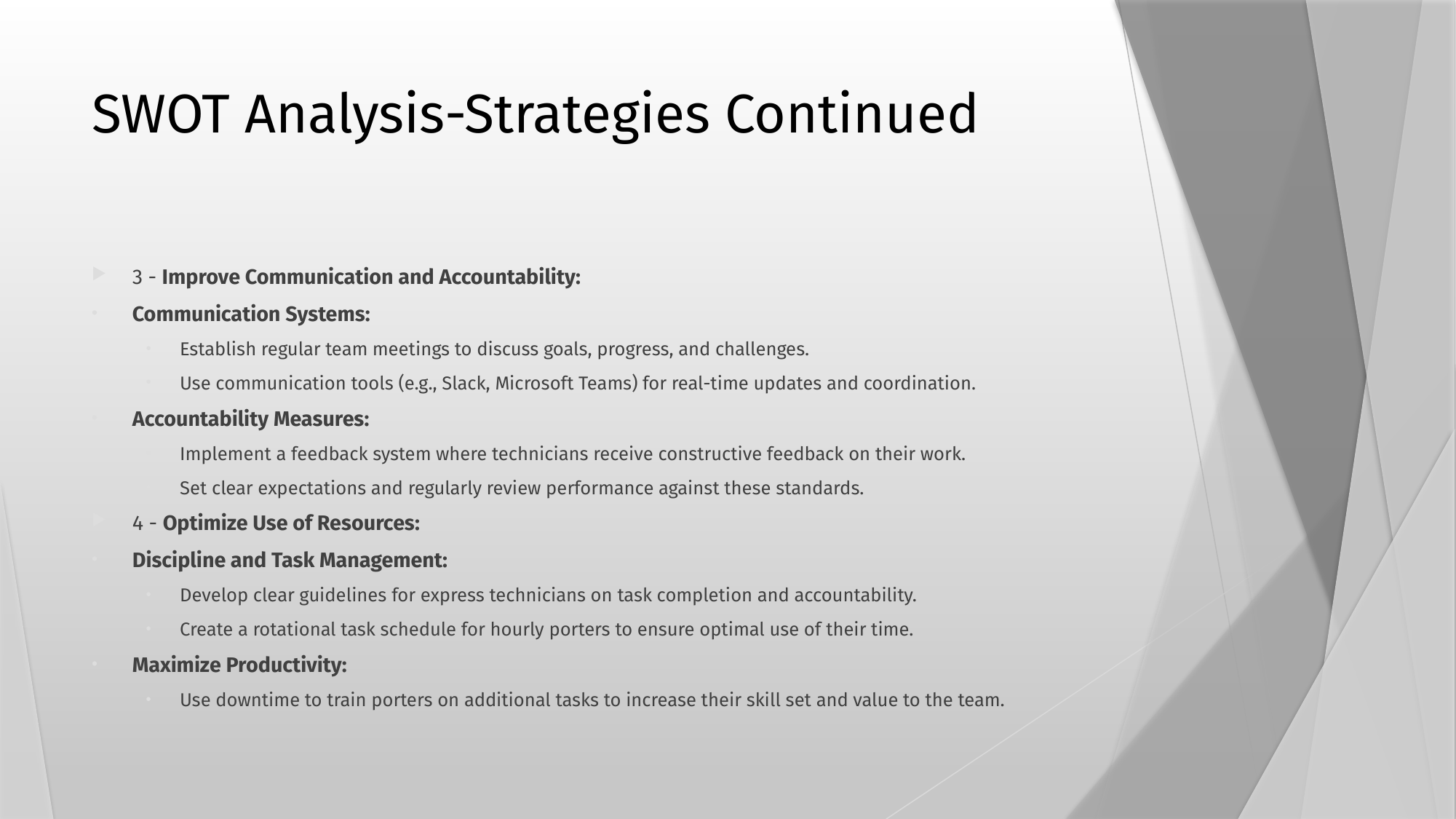

# SWOT Analysis-Strategies Continued
3 - Improve Communication and Accountability:
Communication Systems:
Establish regular team meetings to discuss goals, progress, and challenges.
Use communication tools (e.g., Slack, Microsoft Teams) for real-time updates and coordination.
Accountability Measures:
Implement a feedback system where technicians receive constructive feedback on their work.
Set clear expectations and regularly review performance against these standards.
4 - Optimize Use of Resources:
Discipline and Task Management:
Develop clear guidelines for express technicians on task completion and accountability.
Create a rotational task schedule for hourly porters to ensure optimal use of their time.
Maximize Productivity:
Use downtime to train porters on additional tasks to increase their skill set and value to the team.